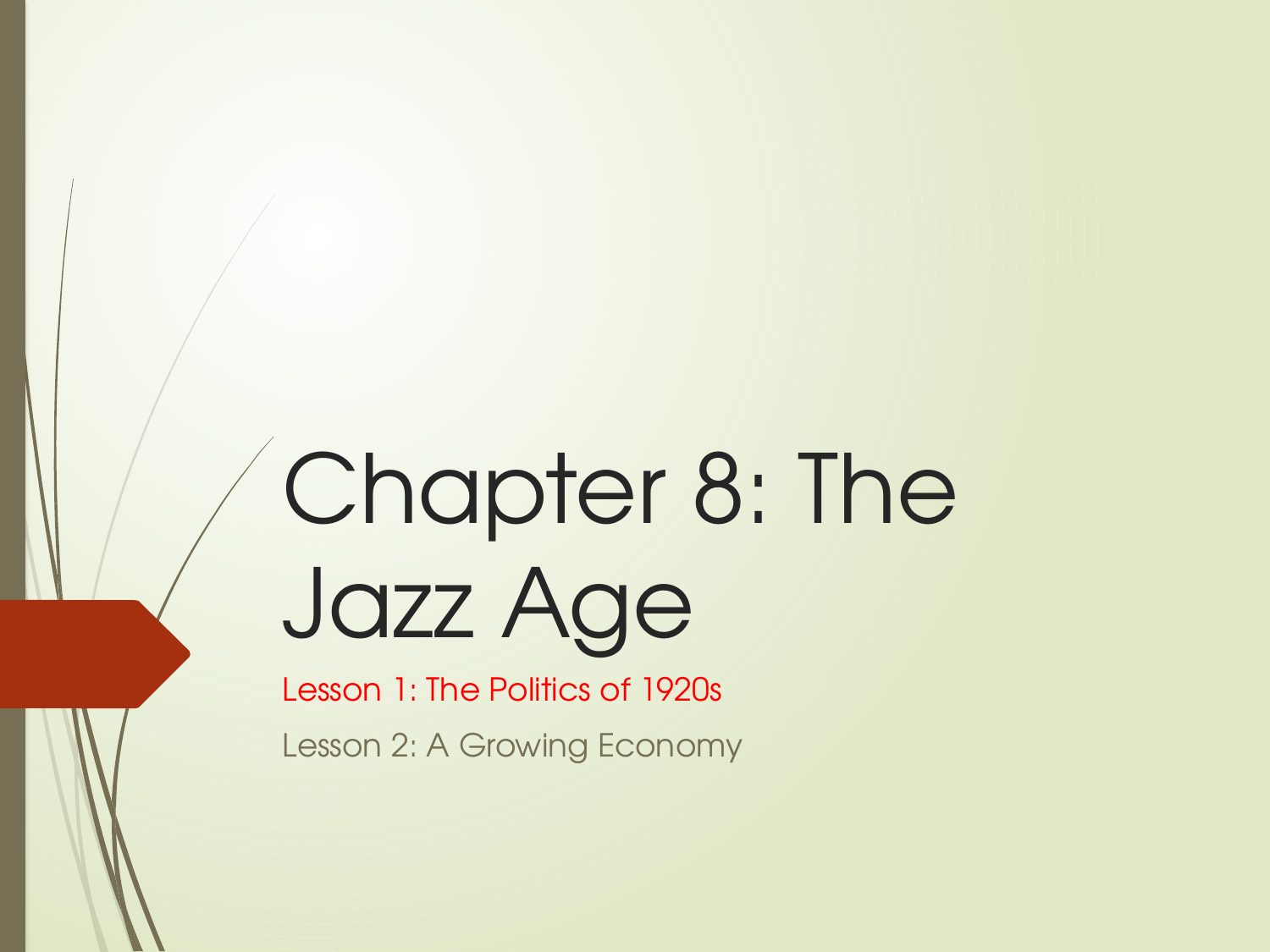

# Chapter 8: The Jazz Age
Lesson 1: The Politics of 1920s
Lesson 2: A Growing Economy